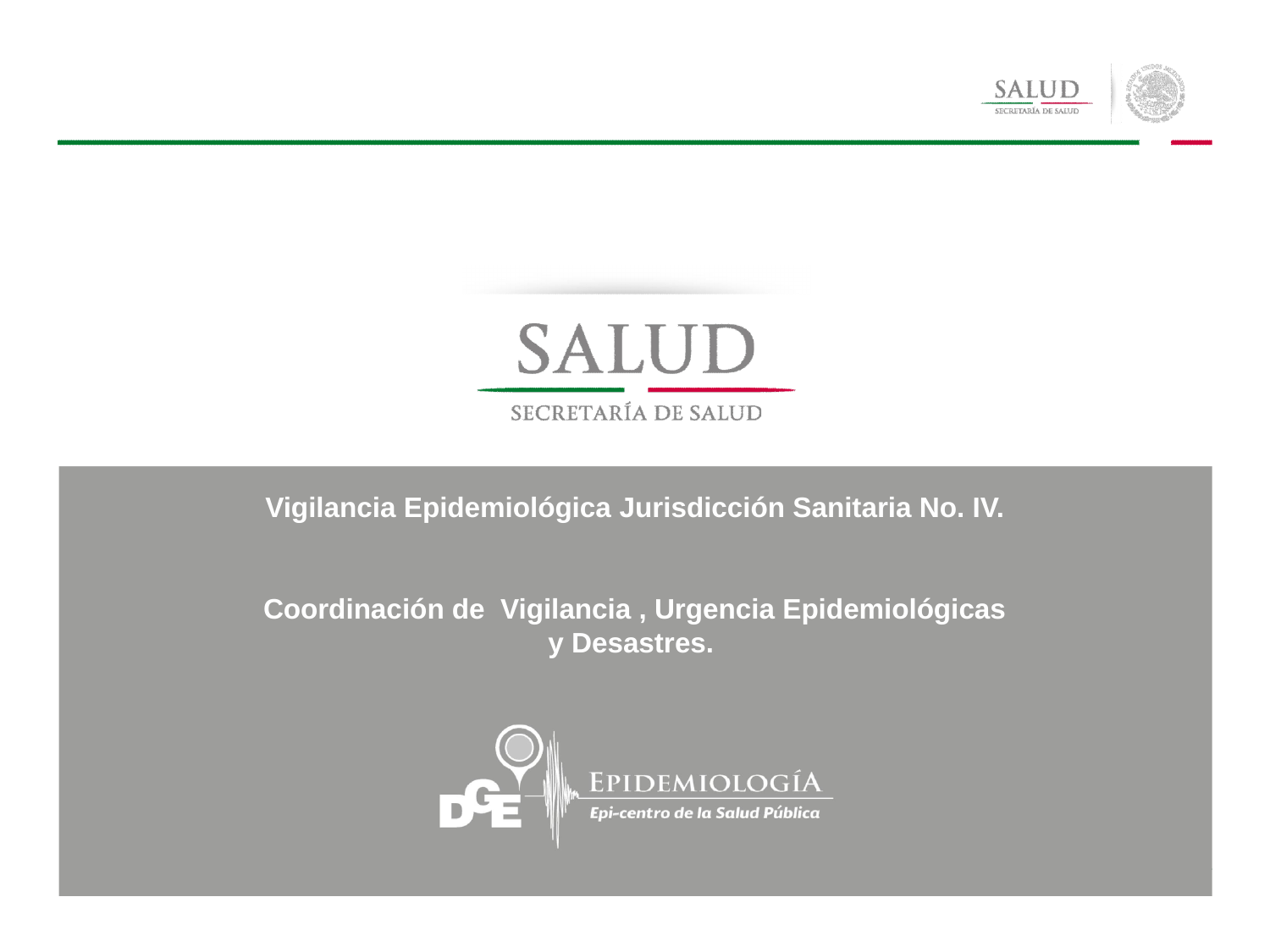

# Vigilancia Epidemiológica Jurisdicción Sanitaria No. IV. Coordinación de  Vigilancia , Urgencia Epidemiológicas y Desastres.